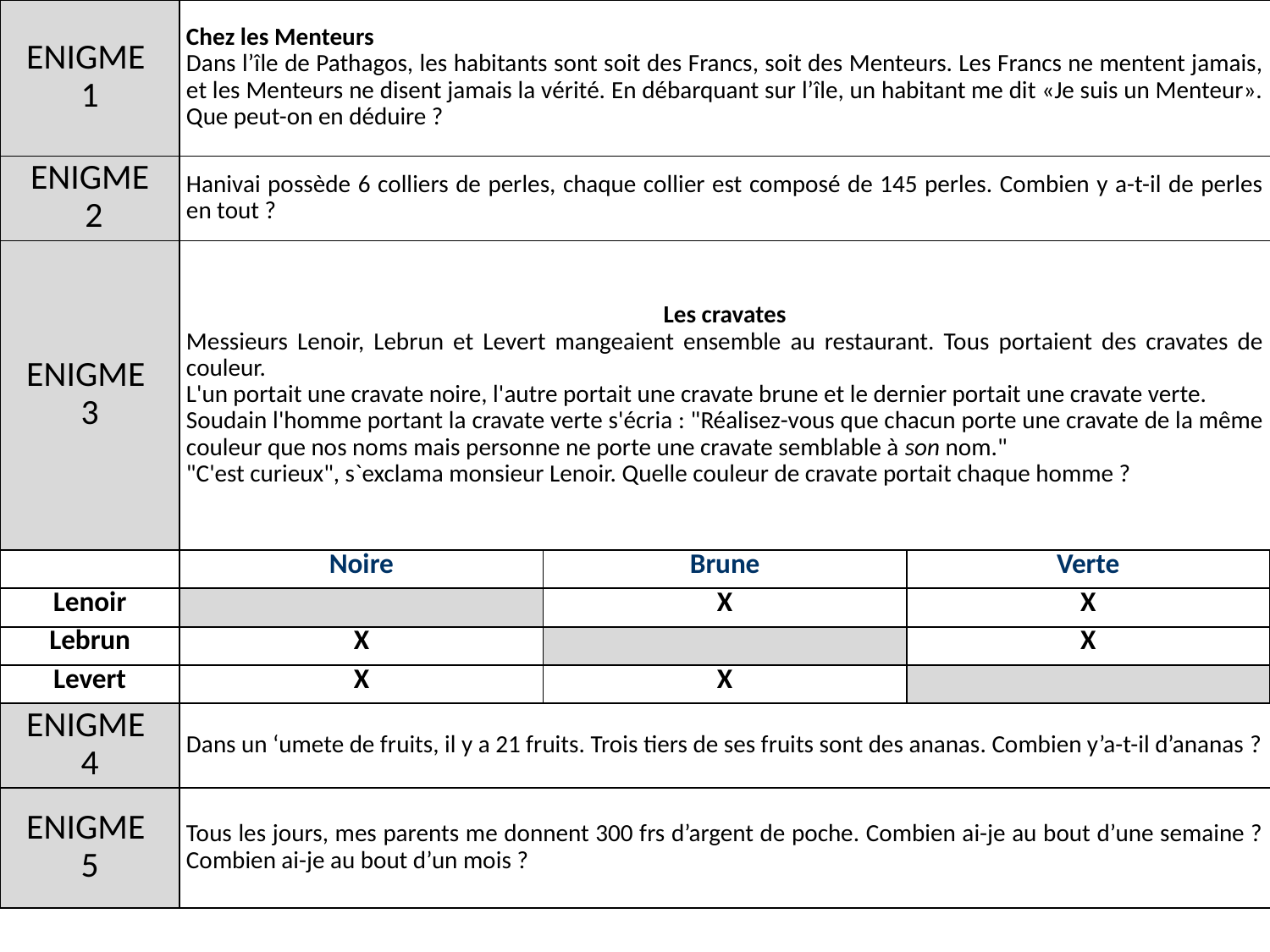

| ENIGME 1 | Chez les Menteurs Dans l’île de Pathagos, les habitants sont soit des Francs, soit des Menteurs. Les Francs ne mentent jamais, et les Menteurs ne disent jamais la vérité. En débarquant sur l’île, un habitant me dit «Je suis un Menteur». Que peut-on en déduire ? |  |  |
| --- | --- | --- | --- |
| ENIGME 2 | Hanivai possède 6 colliers de perles, chaque collier est composé de 145 perles. Combien y a-t-il de perles en tout ? |  |  |
| ENIGME 3 | Les cravates Messieurs Lenoir, Lebrun et Levert mangeaient ensemble au restaurant. Tous portaient des cravates de couleur. L'un portait une cravate noire, l'autre portait une cravate brune et le dernier portait une cravate verte. Soudain l'homme portant la cravate verte s'écria : "Réalisez-vous que chacun porte une cravate de la même couleur que nos noms mais personne ne porte une cravate semblable à son nom." "C'est curieux", s`exclama monsieur Lenoir. Quelle couleur de cravate portait chaque homme ? |  |  |
|  | Noire | Brune | Verte |
| Lenoir |  | X | X |
| Lebrun | X |  | X |
| Levert | X | X |  |
| ENIGME 4 | Dans un ‘umete de fruits, il y a 21 fruits. Trois tiers de ses fruits sont des ananas. Combien y’a-t-il d’ananas ? |  |  |
| ENIGME 5 | Tous les jours, mes parents me donnent 300 frs d’argent de poche. Combien ai-je au bout d’une semaine ? Combien ai-je au bout d’un mois ? |  |  |